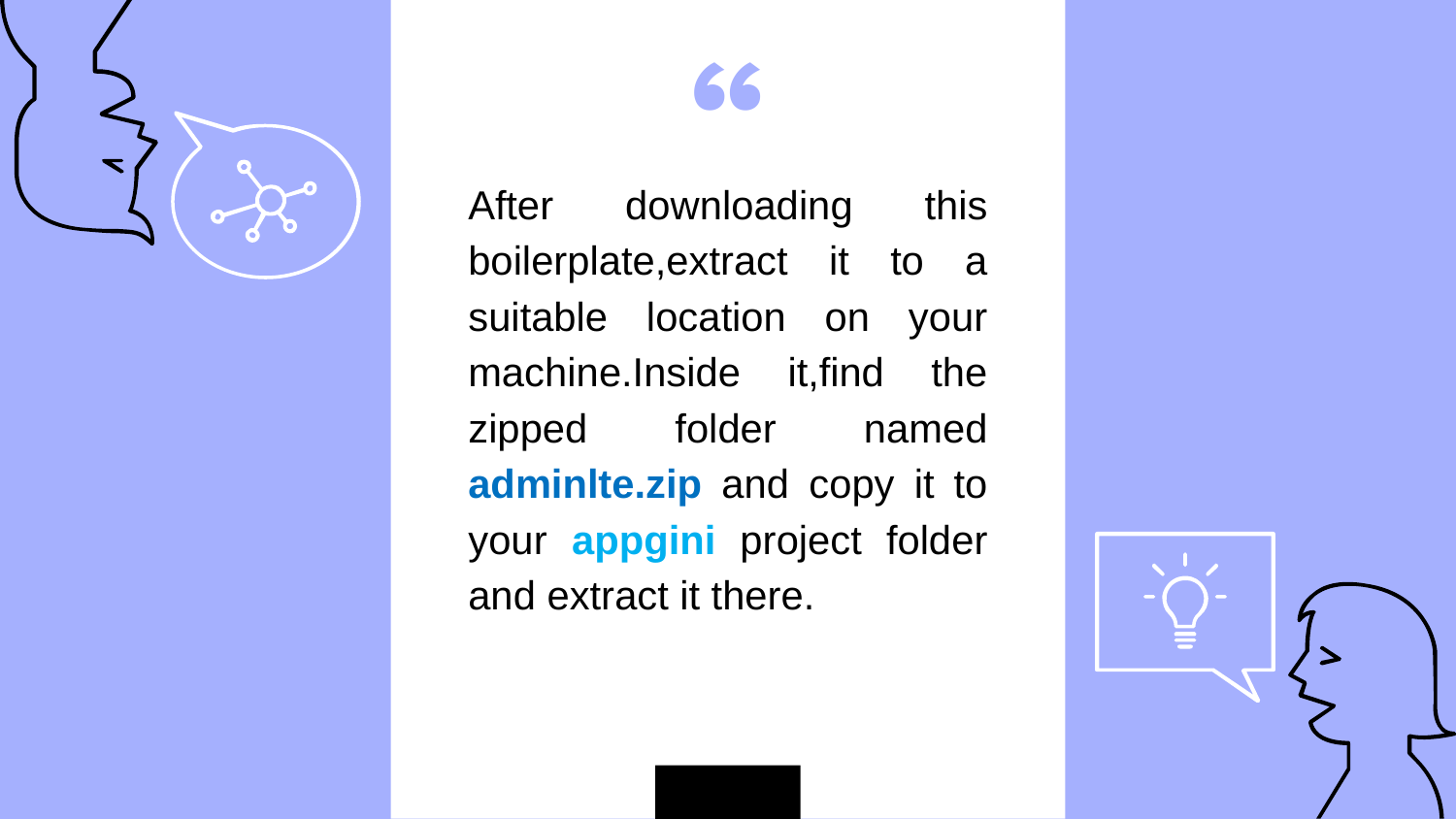

After downloading this boilerplate,extract it to a suitable location on your machine.Inside it,find the zipped folder named adminlte.zip and copy it to your appgini project folder and extract it there.
9